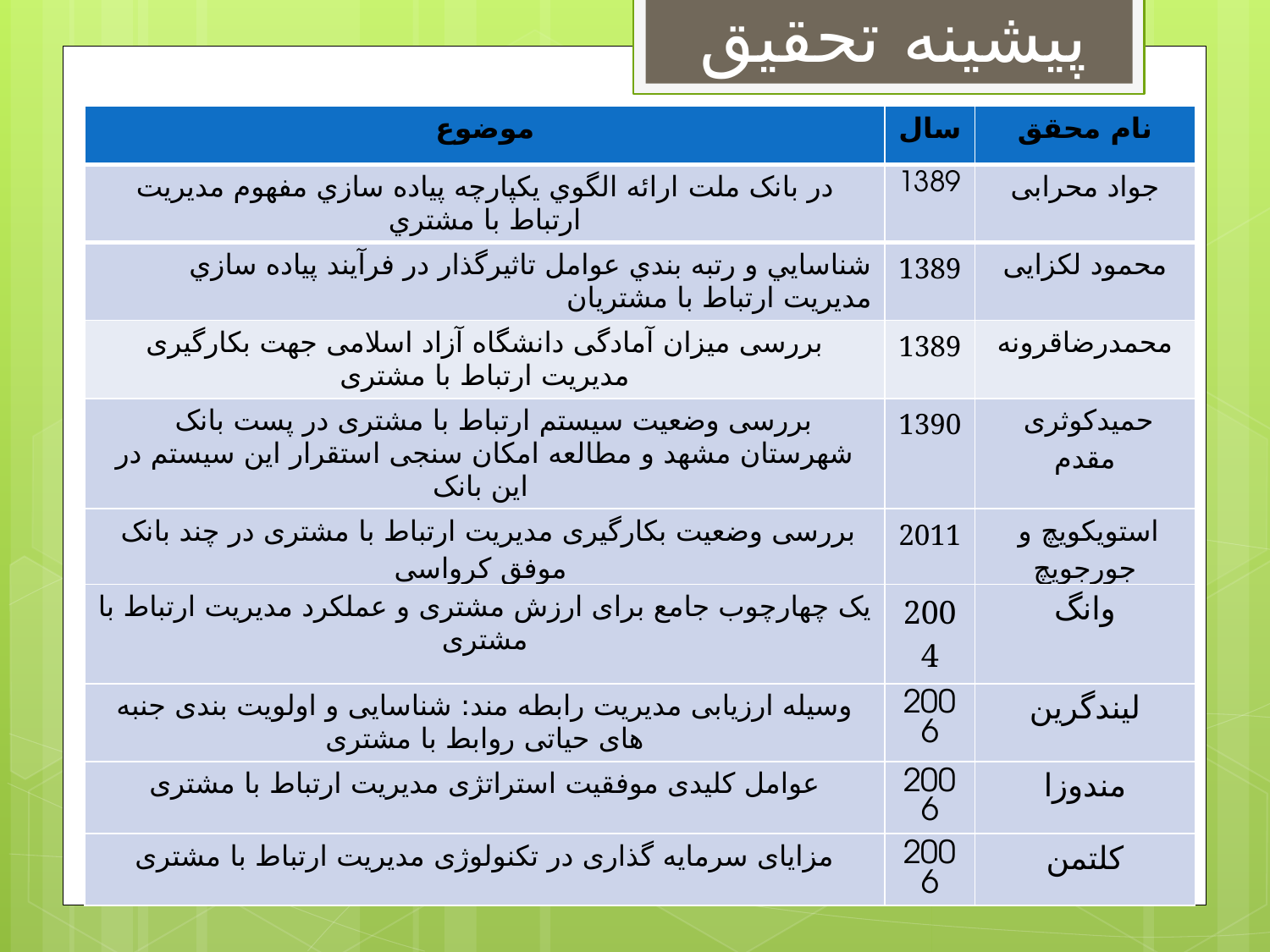

# پیشینه تحقیق
| موضوع | سال | نام محقق |
| --- | --- | --- |
| در بانک ملت ارائه الگوي يکپارچه پياده سازي مفهوم مديريت ارتباط با مشتري | 1389 | جواد محرابی |
| شناسايي و رتبه بندي عوامل تاثيرگذار در فرآيند پياده سازي مدیریت ارتباط با مشتریان | 1389 | محمود لکزایی |
| بررسی میزان آمادگی دانشگاه آزاد اسلامی جهت بکارگیری مدیریت ارتباط با مشتری | 1389 | محمدرضاقرونه |
| بررسی وضعیت سیستم ارتباط با مشتری در پست بانک شهرستان مشهد و مطالعه امکان سنجی استقرار این سیستم در این بانک | 1390 | حمیدکوثری مقدم |
| بررسی وضعیت بکارگیری مدیریت ارتباط با مشتری در چند بانک موفق کرواسی | 2011 | استویکویچ و جورجویچ |
| یک چهارچوب جامع برای ارزش مشتری و عملکرد مدیریت ارتباط با مشتری | 2004 | وانگ |
| --- | --- | --- |
| وسیله ارزیابی مدیریت رابطه مند: شناسایی و اولویت بندی جنبه های حیاتی روابط با مشتری | 2006 | لیندگرین |
| عوامل کلیدی موفقیت استراتژی مدیریت ارتباط با مشتری | 2006 | مندوزا |
| مزایای سرمایه گذاری در تکنولوژی مدیریت ارتباط با مشتری | 2006 | کلتمن |